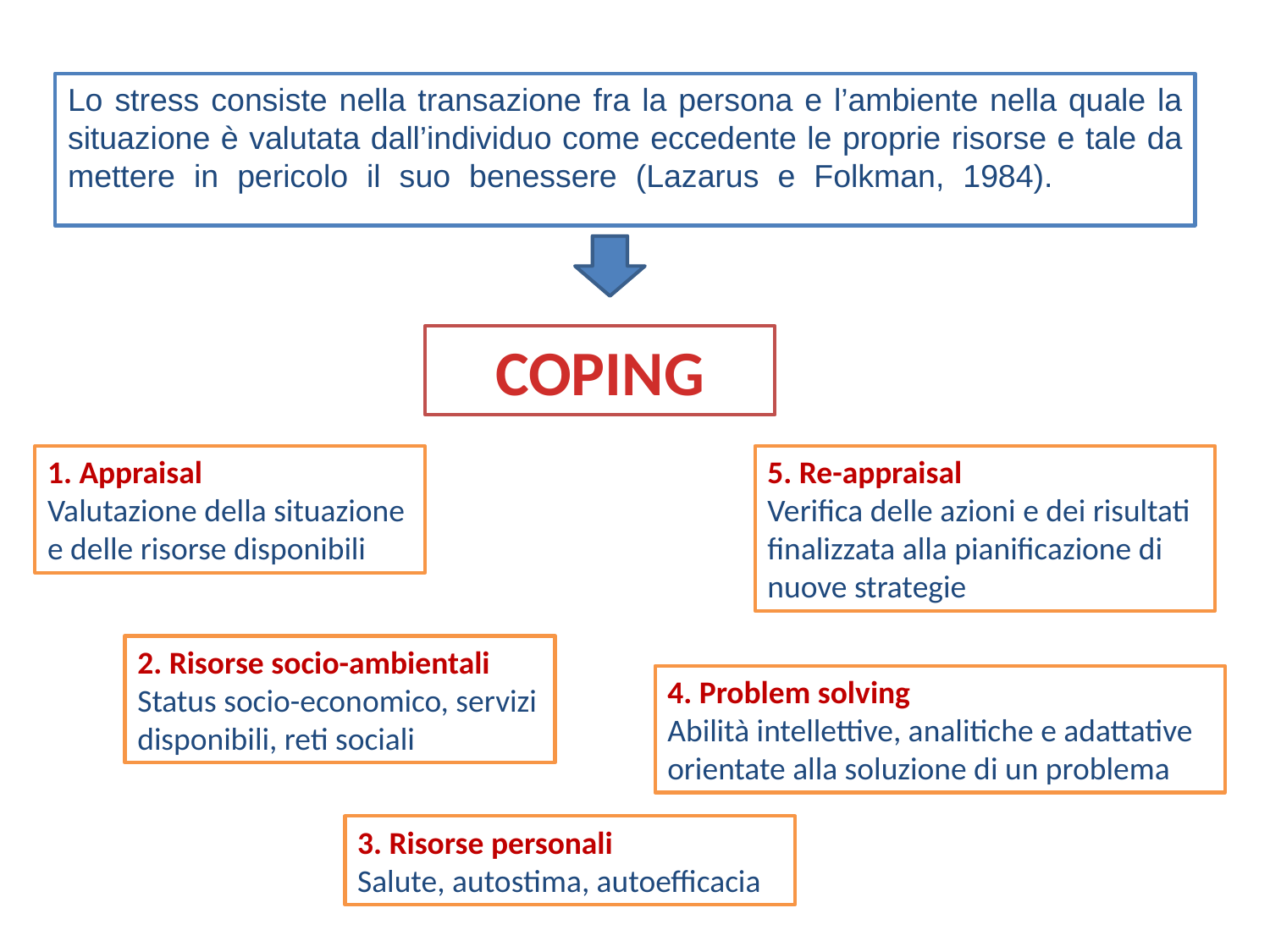

Lo stress consiste nella transazione fra la persona e l’ambiente nella quale la situazione è valutata dall’individuo come eccedente le proprie risorse e tale da mettere in pericolo il suo benessere (Lazarus e Folkman, 1984).

COPING
1. Appraisal
Valutazione della situazione e delle risorse disponibili
5. Re-appraisal
Verifica delle azioni e dei risultati finalizzata alla pianificazione di nuove strategie
2. Risorse socio-ambientali
Status socio-economico, servizi disponibili, reti sociali
4. Problem solving
Abilità intellettive, analitiche e adattative orientate alla soluzione di un problema
3. Risorse personali
Salute, autostima, autoefficacia